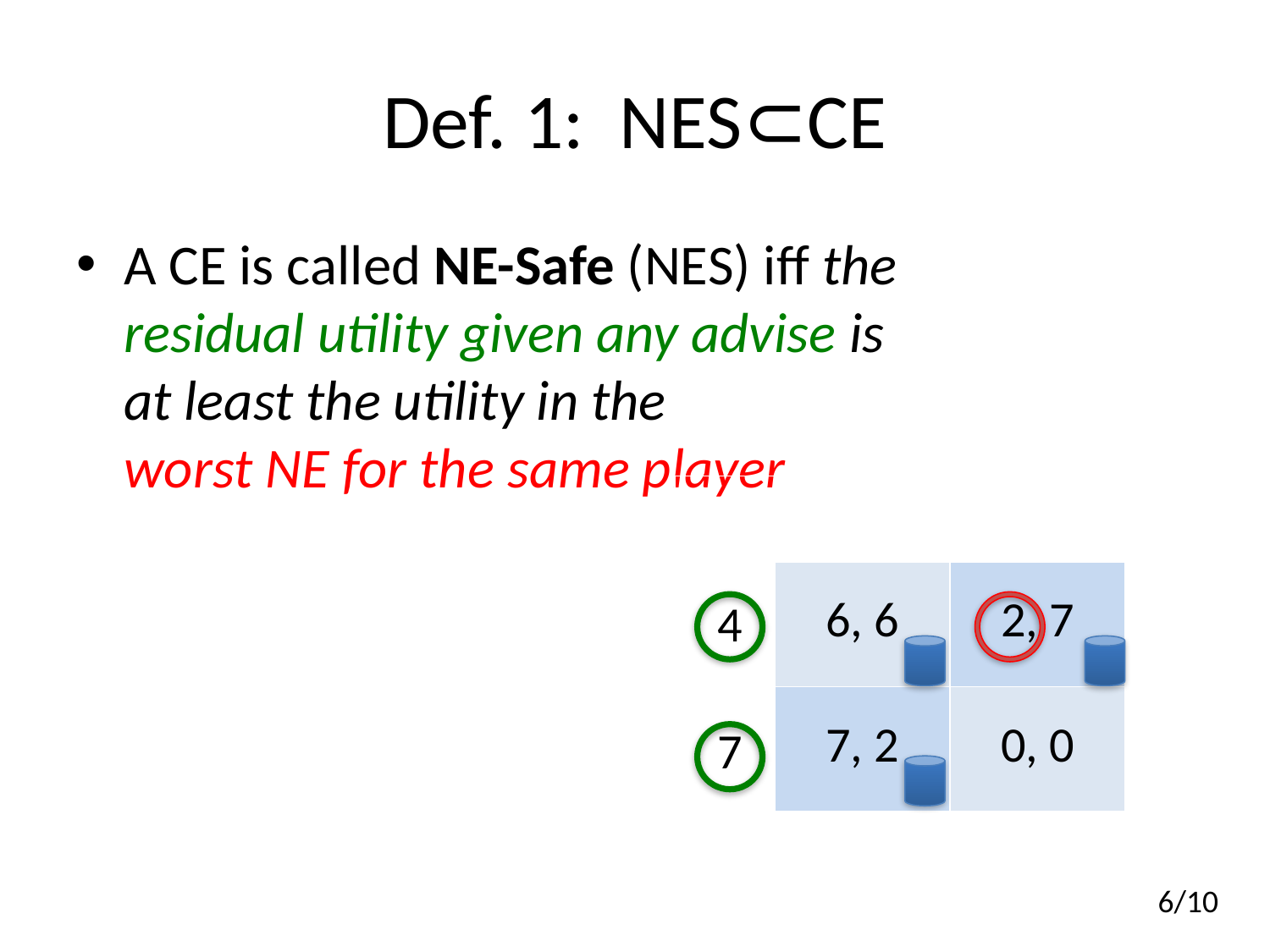

# Def. 1:  NES⊂CE
A CE is called NE-Safe (NES) iff the residual utility given any advise is at least the utility in the
worst NE for the same player
|  |  |  |
| --- | --- | --- |
|  | 6, 6 | 2, 7 |
|  | 7, 2 | 0, 0 |
4

7

6/10